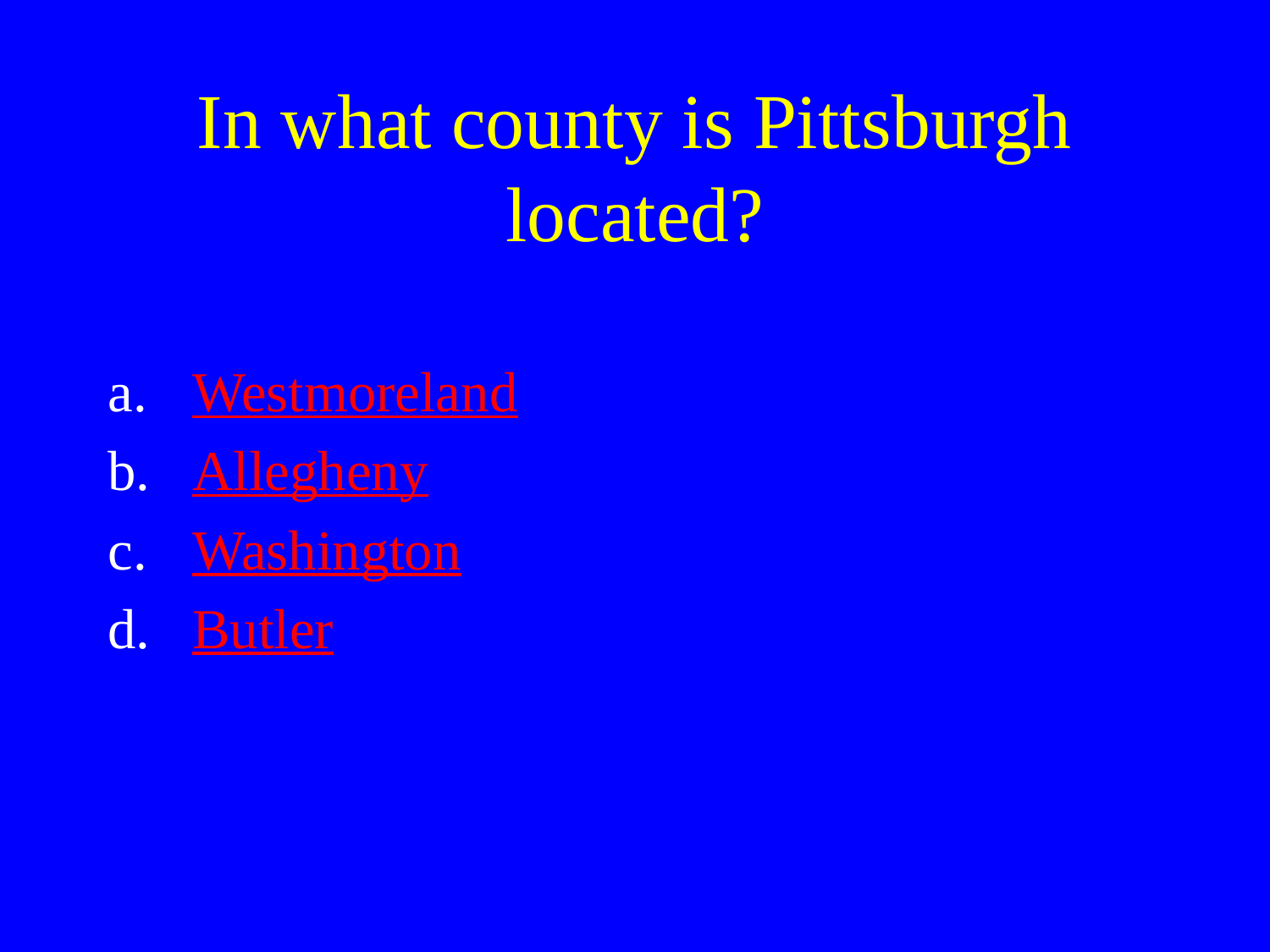

# In what county is Pittsburgh located?
Westmoreland
Allegheny
Washington
Butler